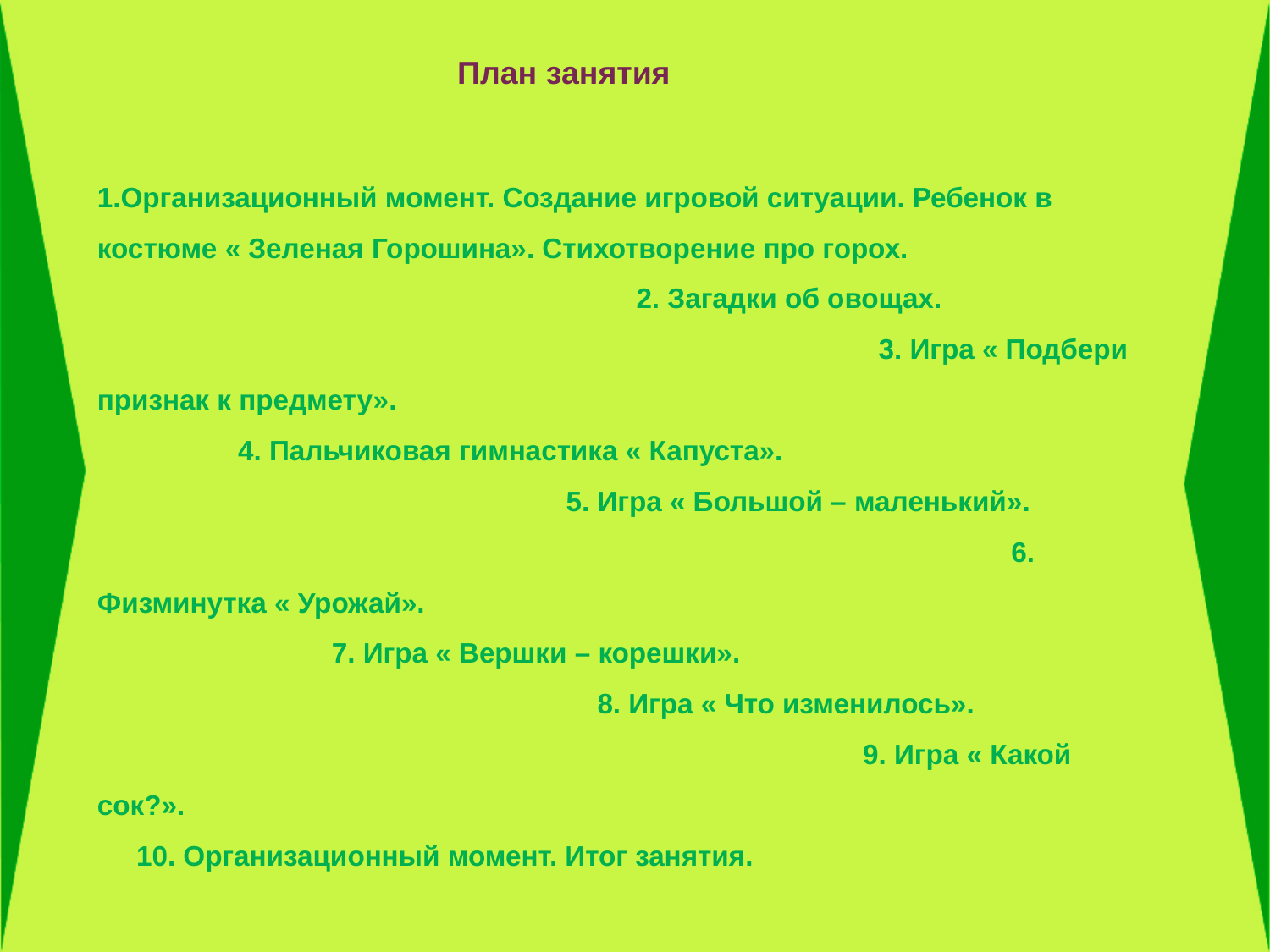

План занятия
1.Организационный момент. Создание игровой ситуации. Ребенок в костюме « Зеленая Горошина». Стихотворение про горох.                                                                                                     2. Загадки об овощах.                                                                                                                               3. Игра « Подбери признак к предмету».                                                                                                                   4. Пальчиковая гимнастика « Капуста».                                                                                                            5. Игра « Большой – маленький».                                                                                                                                     6. Физминутка « Урожай».                                                                                                                           7. Игра « Вершки – корешки».                                                                                                                     8. Игра « Что изменилось».                                                                                                                         9. Игра « Какой сок?».                                                                                                                                 10. Организационный момент. Итог занятия.